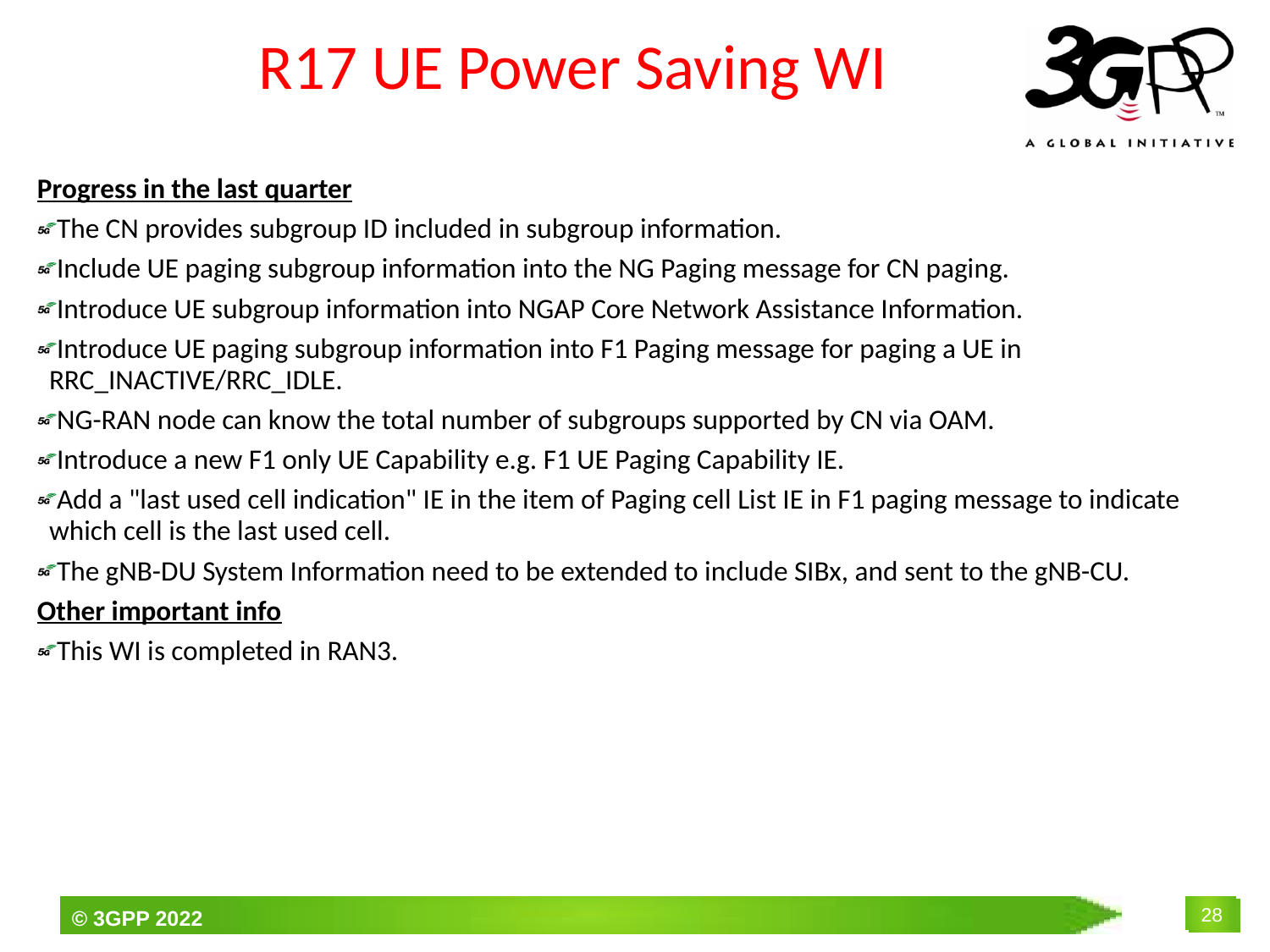

# R17 UE Power Saving WI
Progress in the last quarter
The CN provides subgroup ID included in subgroup information.
Include UE paging subgroup information into the NG Paging message for CN paging.
Introduce UE subgroup information into NGAP Core Network Assistance Information.
Introduce UE paging subgroup information into F1 Paging message for paging a UE in RRC_INACTIVE/RRC_IDLE.
NG-RAN node can know the total number of subgroups supported by CN via OAM.
Introduce a new F1 only UE Capability e.g. F1 UE Paging Capability IE.
Add a "last used cell indication" IE in the item of Paging cell List IE in F1 paging message to indicate which cell is the last used cell.
The gNB-DU System Information need to be extended to include SIBx, and sent to the gNB-CU.
Other important info
This WI is completed in RAN3.
28